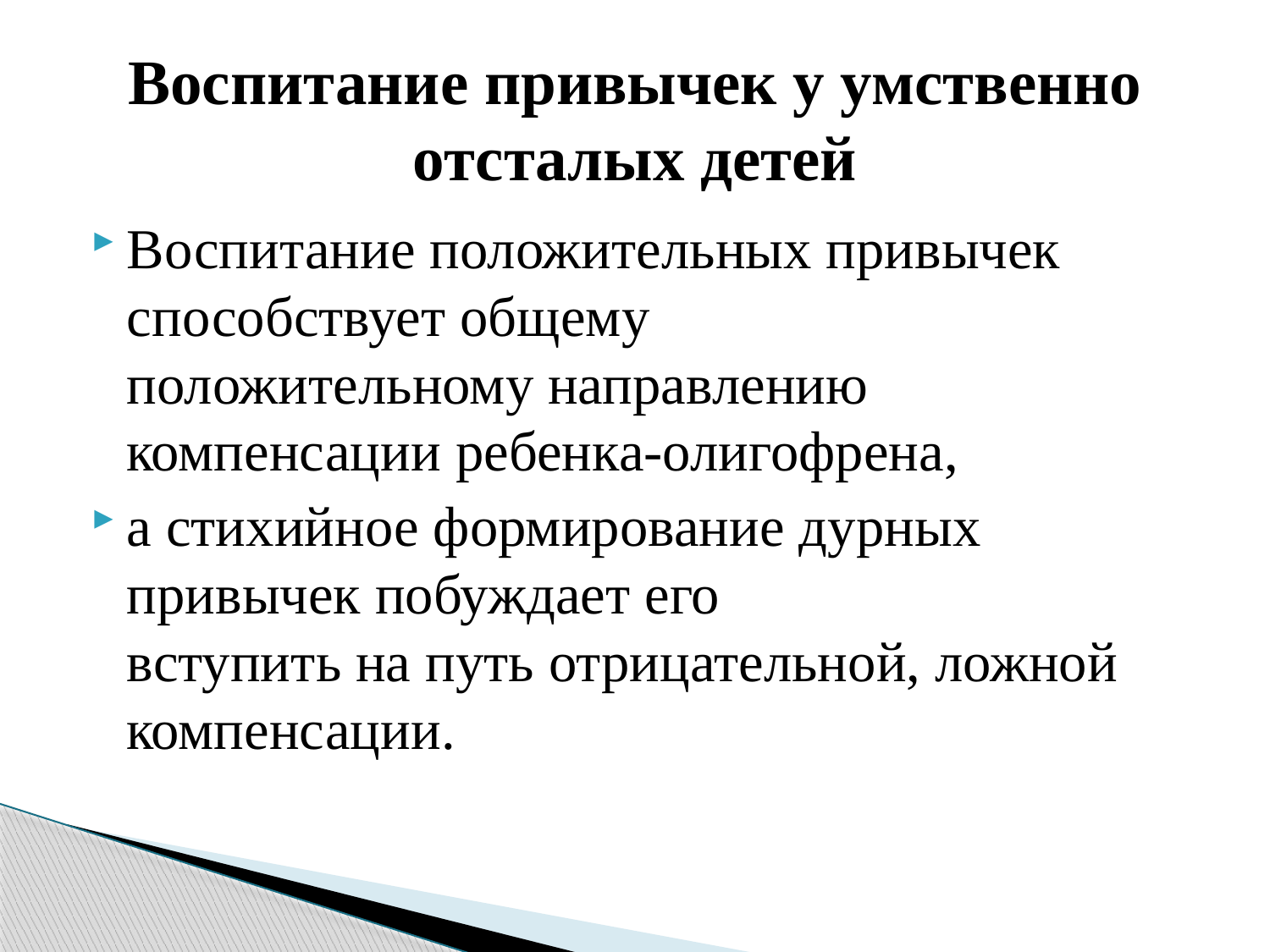

# Воспитание привычек у умственно отсталых детей
Воспитание положительных привычек способствует общему
положительному направлению компенсации ребенка-олигофрена,
а стихийное формирование дурных привычек побуждает его
вступить на путь отрицательной, ложной компенсации.